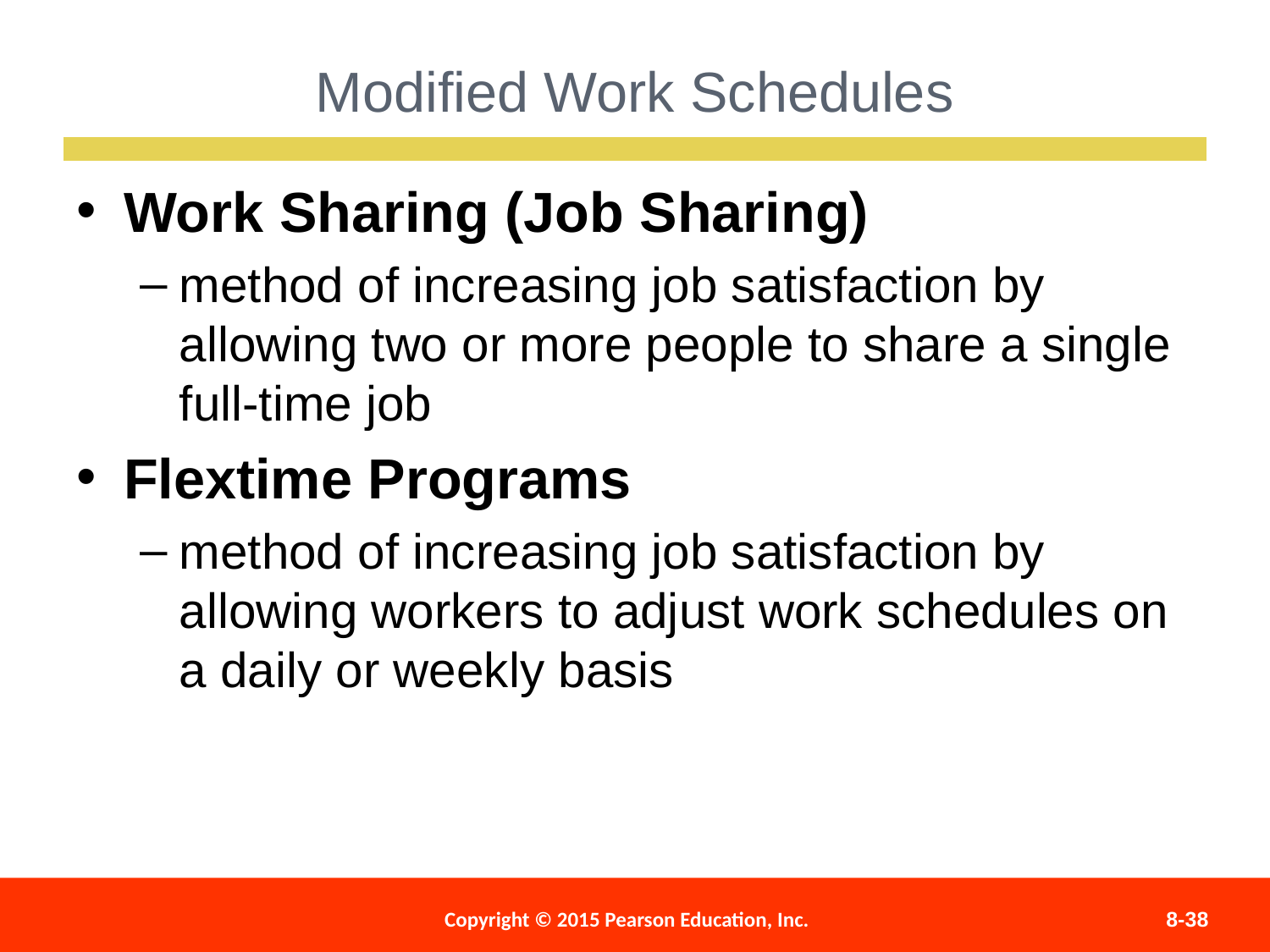

Modified Work Schedules
Work Sharing (Job Sharing)
method of increasing job satisfaction by allowing two or more people to share a single full-time job
Flextime Programs
method of increasing job satisfaction by allowing workers to adjust work schedules on a daily or weekly basis